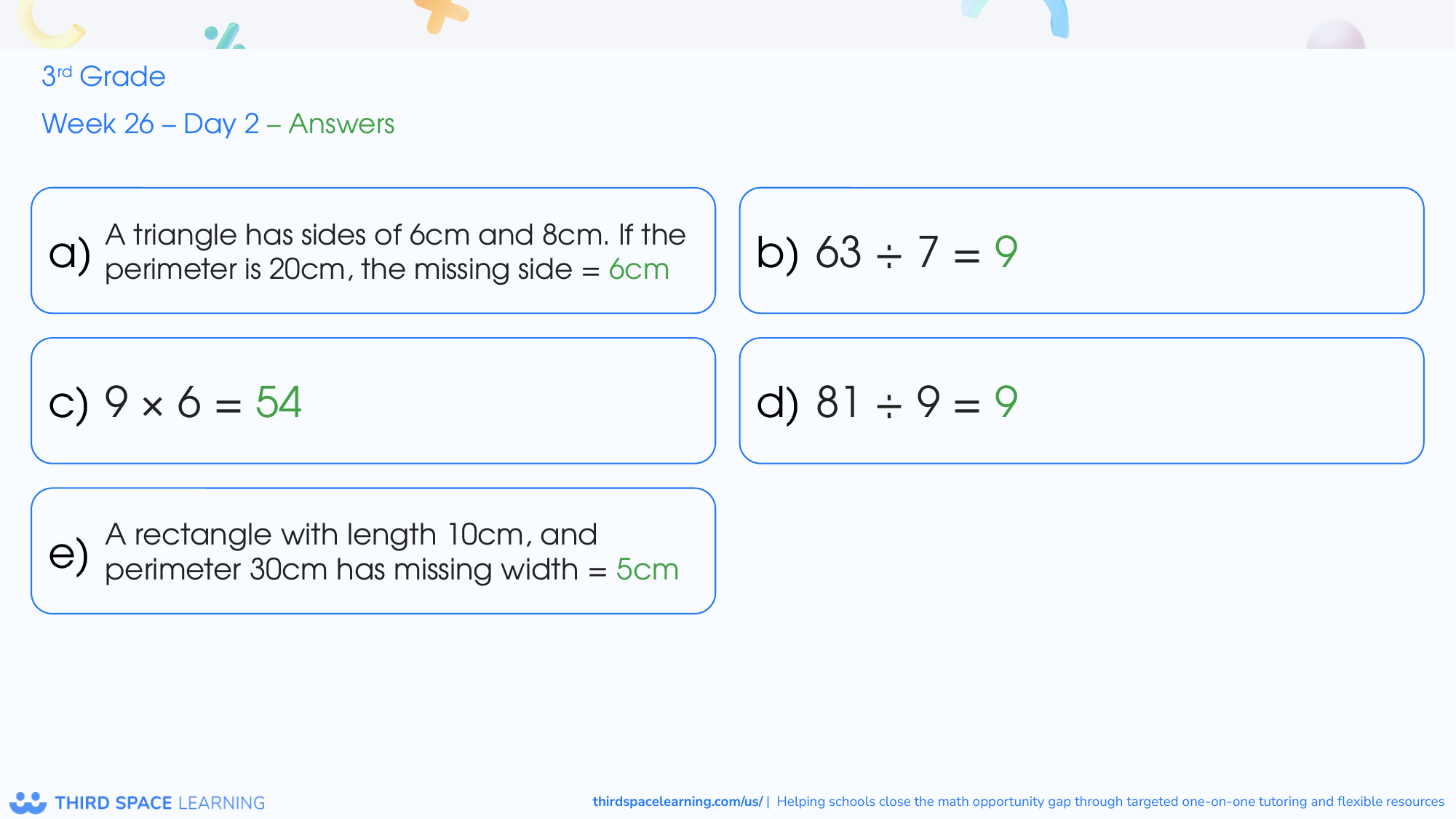

3rd Grade
Week 26 – Day 2 – Answers
A triangle has sides of 6cm and 8cm. If the perimeter is 20cm, the missing side = 6cm
63 ÷ 7 = 9
9 × 6 = 54
81 ÷ 9 = 9
A rectangle with length 10cm, and perimeter 30cm has missing width = 5cm